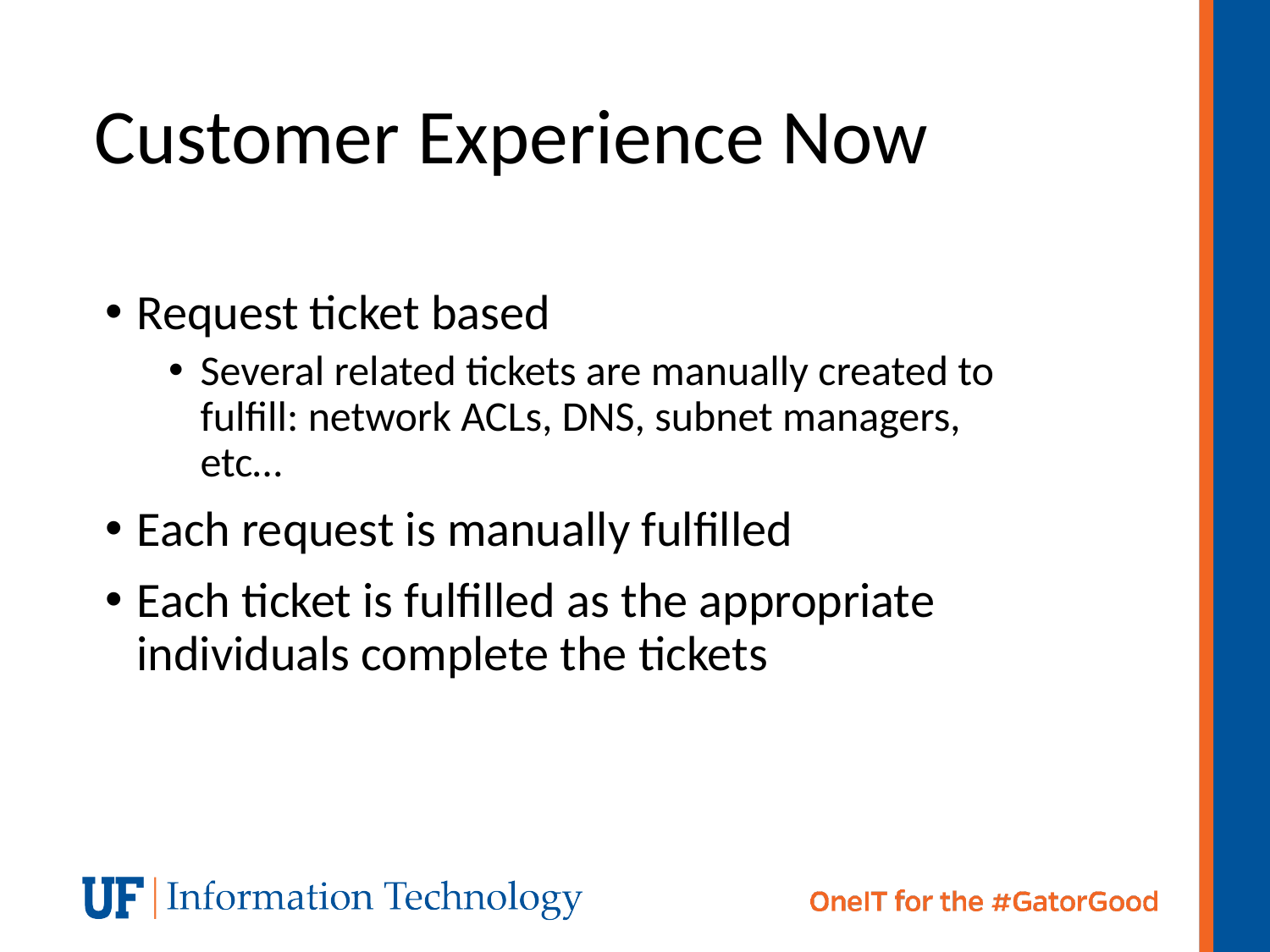

# Customer Experience Now
Request ticket based
Several related tickets are manually created to fulfill: network ACLs, DNS, subnet managers, etc…
Each request is manually fulfilled
Each ticket is fulfilled as the appropriate individuals complete the tickets